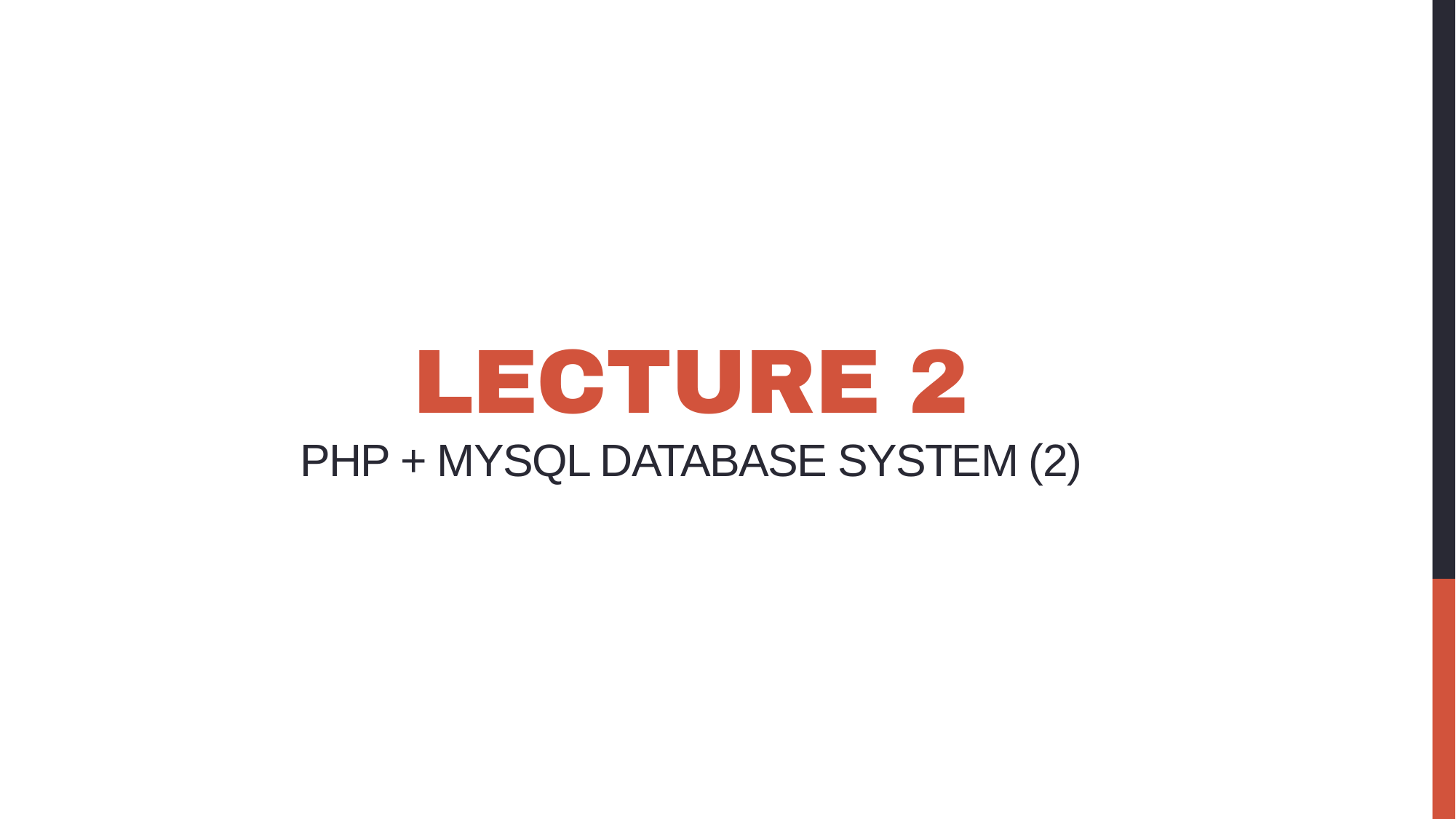

# Lecture 2 PHP + MySQL Database System (2)